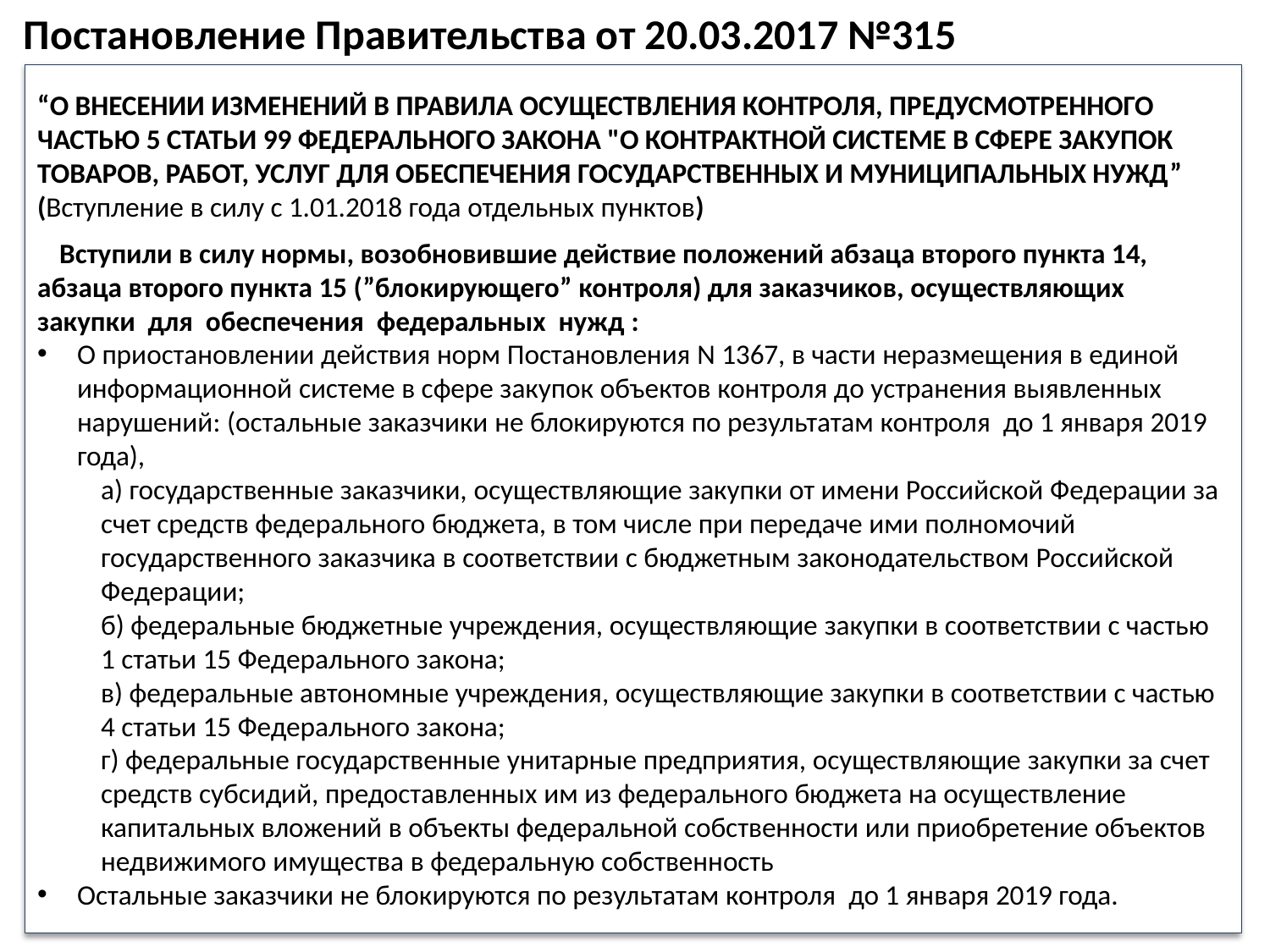

Постановление Правительства от 20.03.2017 №315
“О ВНЕСЕНИИ ИЗМЕНЕНИЙ В ПРАВИЛА ОСУЩЕСТВЛЕНИЯ КОНТРОЛЯ, ПРЕДУСМОТРЕННОГО ЧАСТЬЮ 5 СТАТЬИ 99 ФЕДЕРАЛЬНОГО ЗАКОНА "О КОНТРАКТНОЙ СИСТЕМЕ В СФЕРЕ ЗАКУПОК ТОВАРОВ, РАБОТ, УСЛУГ ДЛЯ ОБЕСПЕЧЕНИЯ ГОСУДАРСТВЕННЫХ И МУНИЦИПАЛЬНЫХ НУЖД”       (Вступление в силу с 1.01.2018 года отдельных пунктов)

    Вступили в силу нормы, возобновившие действие положений абзаца второго пункта 14, абзаца второго пункта 15 (”блокирующего” контроля) для заказчиков, осуществляющих  закупки  для  обеспечения  федеральных  нужд :
О приостановлении действия норм Постановления N 1367, в части неразмещения в единой информационной системе в сфере закупок объектов контроля до устранения выявленных нарушений: (остальные заказчики не блокируются по результатам контроля  до 1 января 2019 года),
а) государственные заказчики, осуществляющие закупки от имени Российской Федерации за счет средств федерального бюджета, в том числе при передаче ими полномочий государственного заказчика в соответствии с бюджетным законодательством Российской Федерации;
б) федеральные бюджетные учреждения, осуществляющие закупки в соответствии с частью 1 статьи 15 Федерального закона;
в) федеральные автономные учреждения, осуществляющие закупки в соответствии с частью 4 статьи 15 Федерального закона;
г) федеральные государственные унитарные предприятия, осуществляющие закупки за счет средств субсидий, предоставленных им из федерального бюджета на осуществление капитальных вложений в объекты федеральной собственности или приобретение объектов недвижимого имущества в федеральную собственность
Остальные заказчики не блокируются по результатам контроля  до 1 января 2019 года.
20